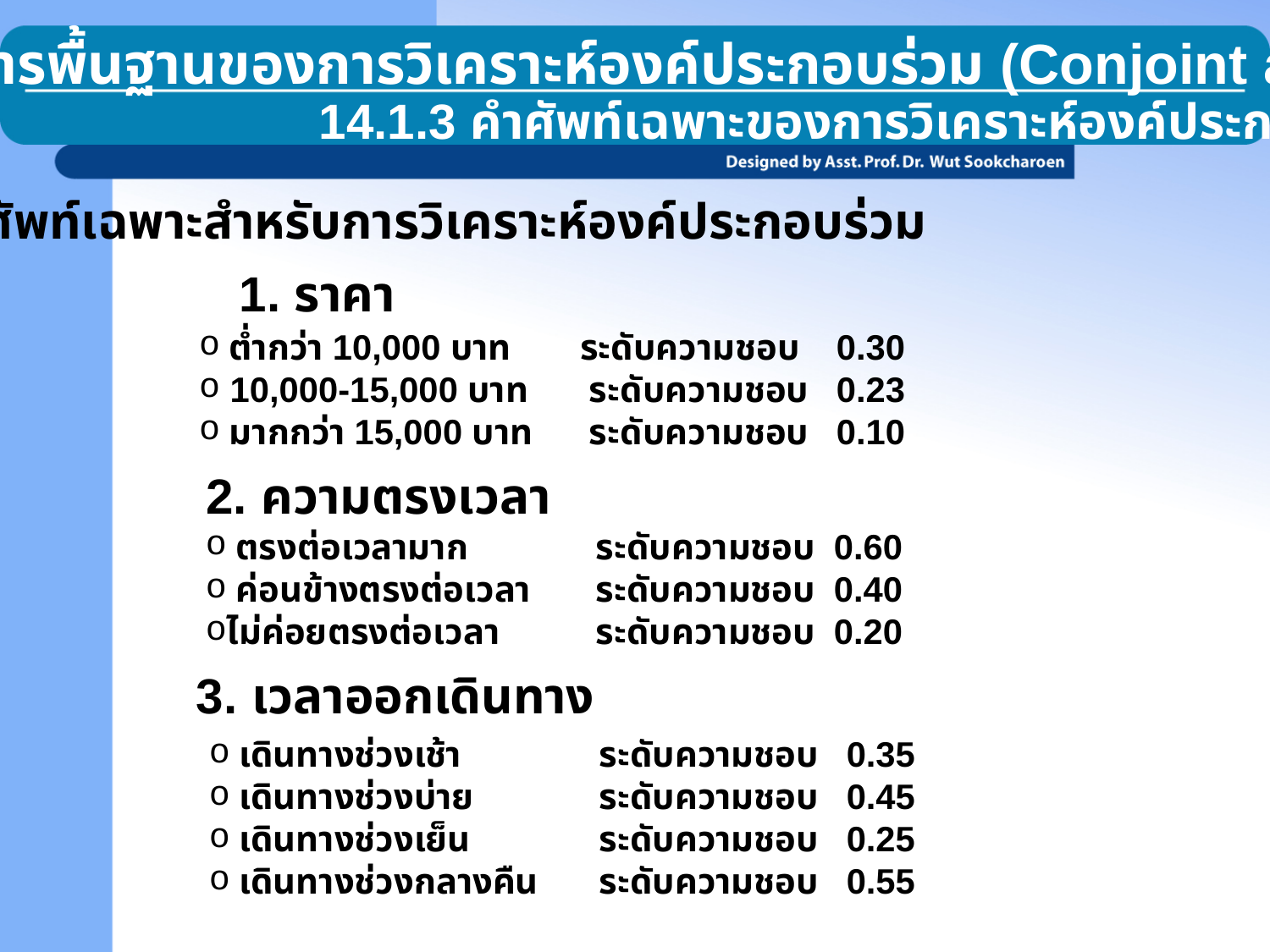

14.1 หลักการพื้นฐานของการวิเคราะห์องค์ประกอบร่วม (Conjoint analysis)
14.1.3 คำศัพท์เฉพาะของการวิเคราะห์องค์ประกอบร่วม
ศัพท์เฉพาะสำหรับการวิเคราะห์องค์ประกอบร่วม
1. ราคา
 ต่ำกว่า 10,000 บาท	ระดับความชอบ    0.30
 10,000-15,000 บาท 	 ระดับความชอบ   0.23
 มากกว่า 15,000 บาท 	 ระดับความชอบ   0.10
2. ความตรงเวลา
 ตรงต่อเวลามาก 	 ระดับความชอบ  0.60
 ค่อนข้างตรงต่อเวลา 	 ระดับความชอบ  0.40
ไม่ค่อยตรงต่อเวลา 	 ระดับความชอบ  0.20
3. เวลาออกเดินทาง
 เดินทางช่วงเช้า 	 ระดับความชอบ   0.35
 เดินทางช่วงบ่าย 	 ระดับความชอบ   0.45
 เดินทางช่วงเย็น 	 ระดับความชอบ   0.25
 เดินทางช่วงกลางคืน	 ระดับความชอบ   0.55